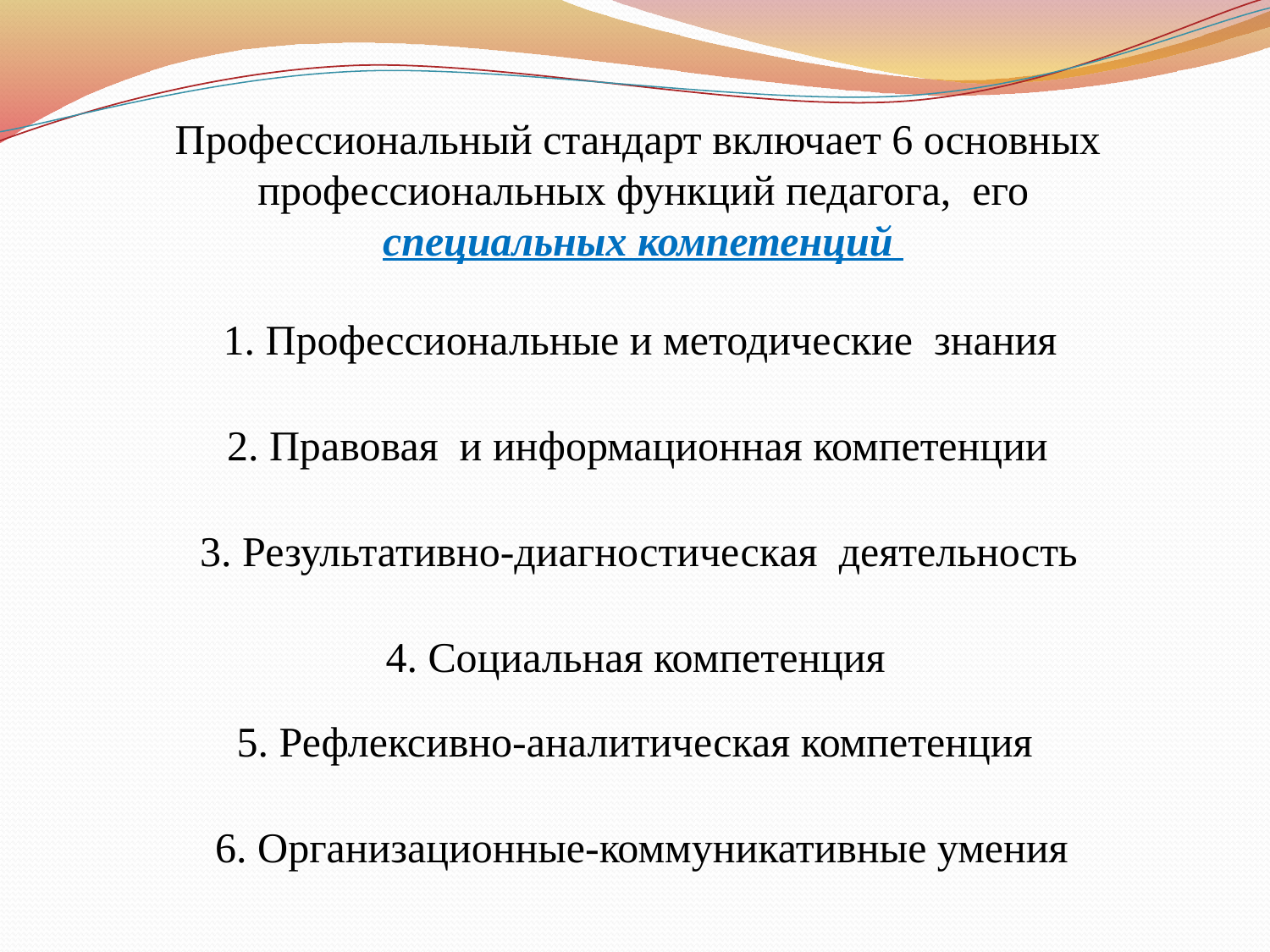

Профессиональный стандарт включает 6 основных
профессиональных функций педагога,  его
специальных компетенций
1. Профессиональные и методические  знания
2. Правовая  и информационная компетенции
3. Результативно-диагностическая  деятельность
4. Социальная компетенция
5. Рефлексивно-аналитическая компетенция
6. Организационные-коммуникативные умения